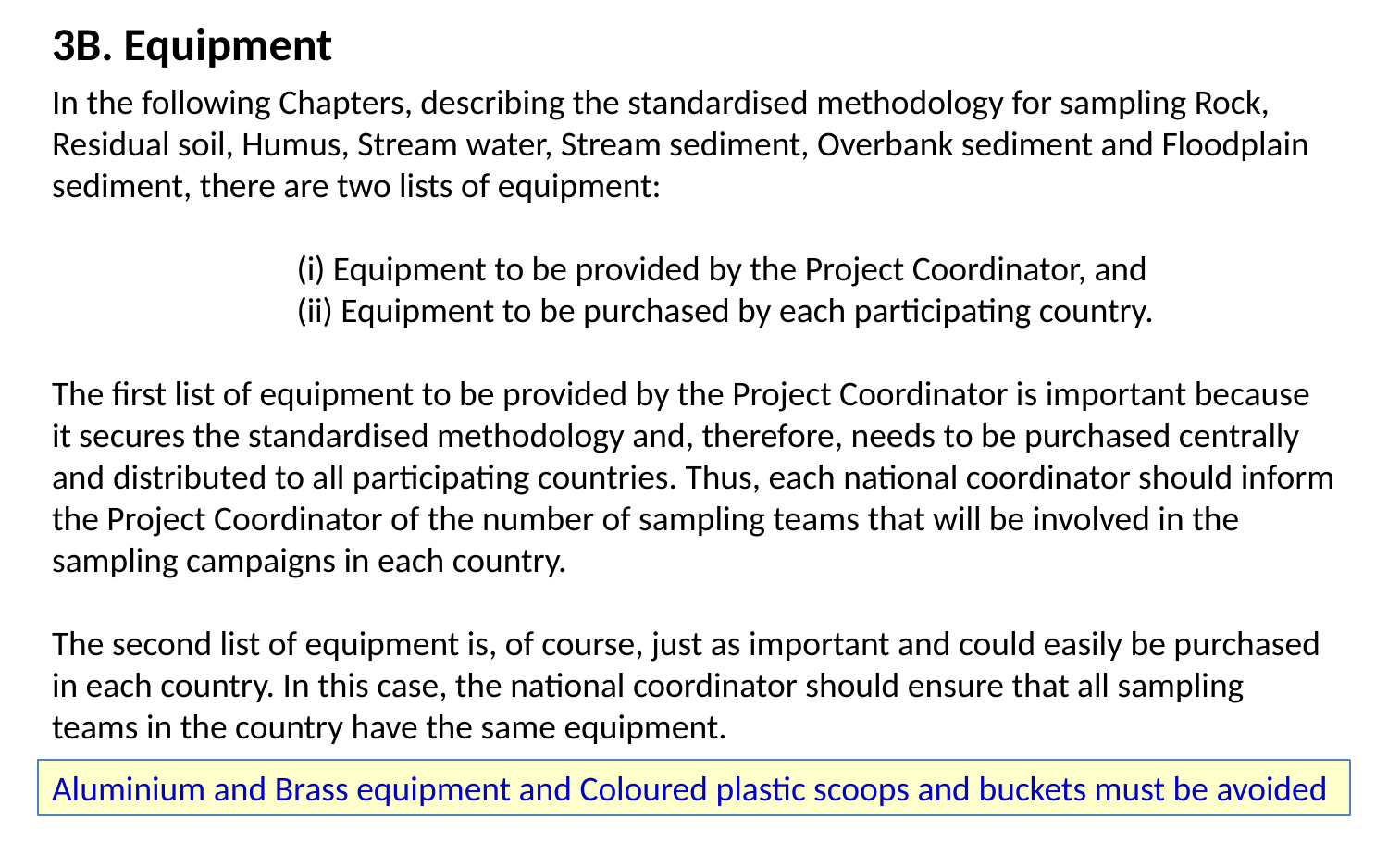

3B. Equipment
In the following Chapters, describing the standardised methodology for sampling Rock, Residual soil, Humus, Stream water, Stream sediment, Overbank sediment and Floodplain sediment, there are two lists of equipment:

(i) Equipment to be provided by the Project Coordinator, and
(ii) Equipment to be purchased by each participating country.

The first list of equipment to be provided by the Project Coordinator is important because it secures the standardised methodology and, therefore, needs to be purchased centrally and distributed to all participating countries. Thus, each national coordinator should inform the Project Coordinator of the number of sampling teams that will be involved in the sampling campaigns in each country.

The second list of equipment is, of course, just as important and could easily be purchased in each country. In this case, the national coordinator should ensure that all sampling teams in the country have the same equipment.
Aluminium and Brass equipment and Coloured plastic scoops and buckets must be avoided